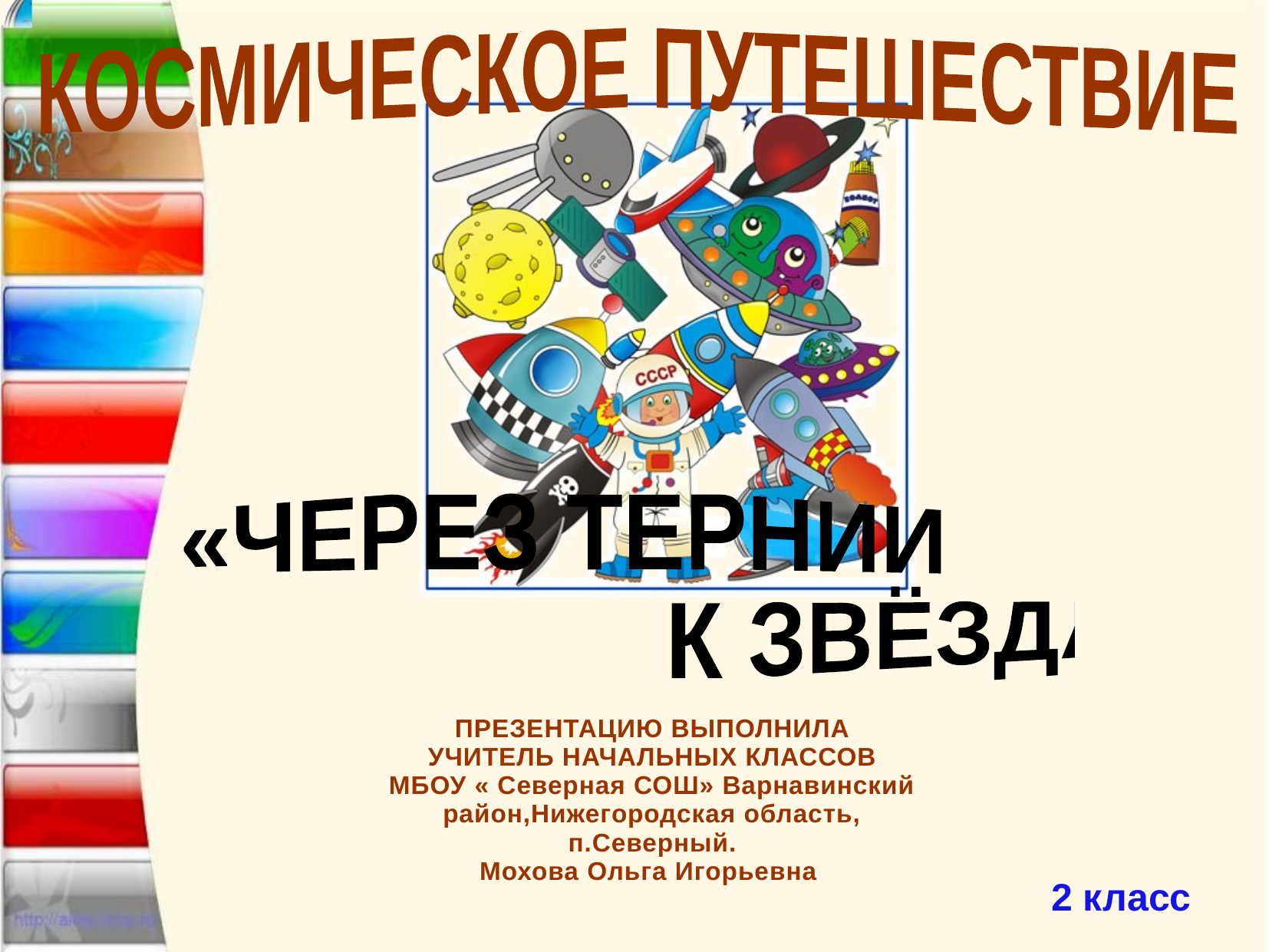

КОСМИЧЕСКОЕ ПУТЕШЕСТВИЕ
#

«ЧЕРЕЗ ТЕРНИИ
                К ЗВЁЗДАМ!»
ПРЕЗЕНТАЦИЮ ВЫПОЛНИЛА
УЧИТЕЛЬ НАЧАЛЬНЫХ КЛАССОВ
МБОУ « Северная СОШ» Варнавинский район,Нижегородская область, п.Северный.
Мохова Ольга Игорьевна
2 класс